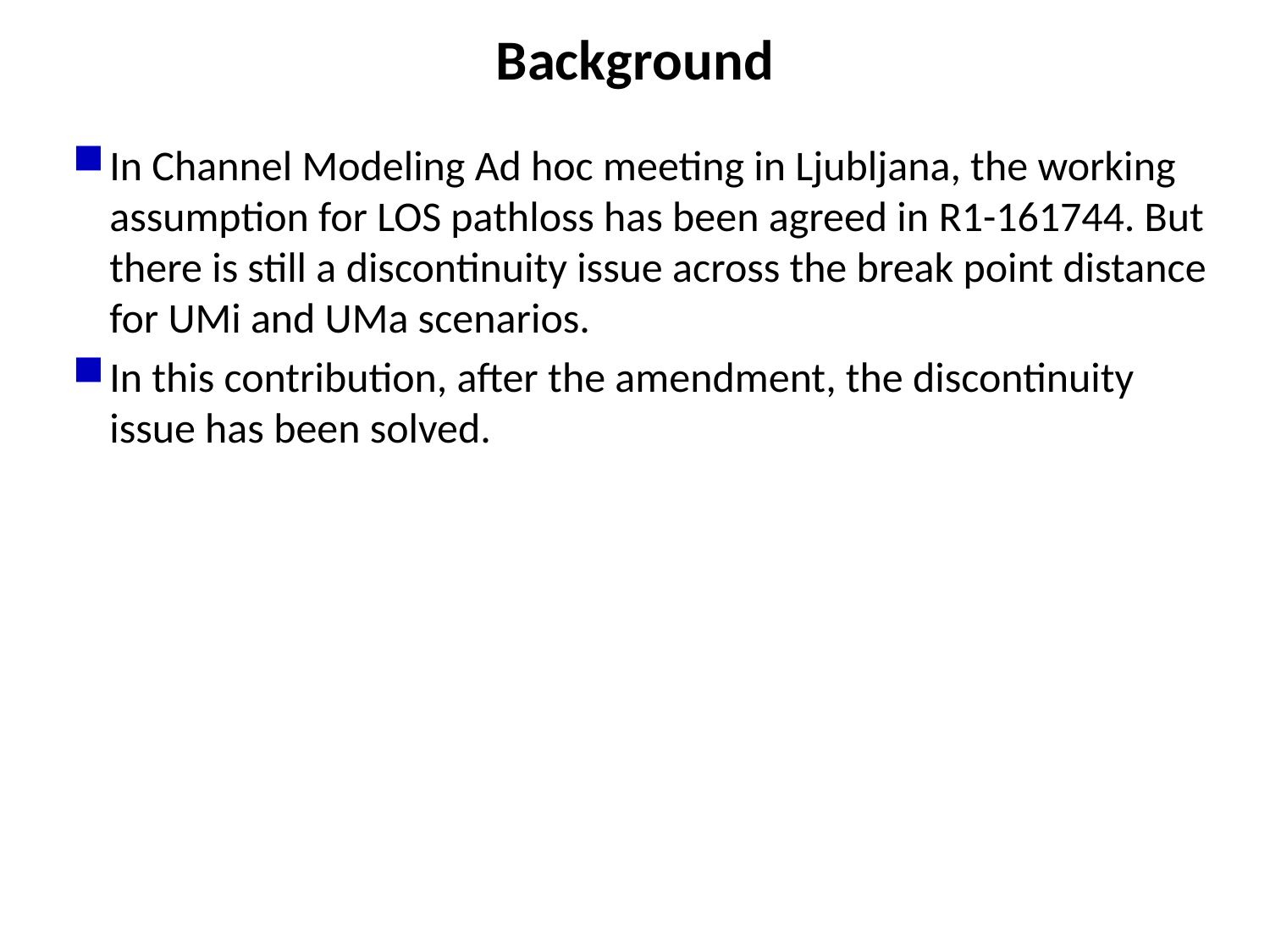

# Background
In Channel Modeling Ad hoc meeting in Ljubljana, the working assumption for LOS pathloss has been agreed in R1-161744. But there is still a discontinuity issue across the break point distance for UMi and UMa scenarios.
In this contribution, after the amendment, the discontinuity issue has been solved.